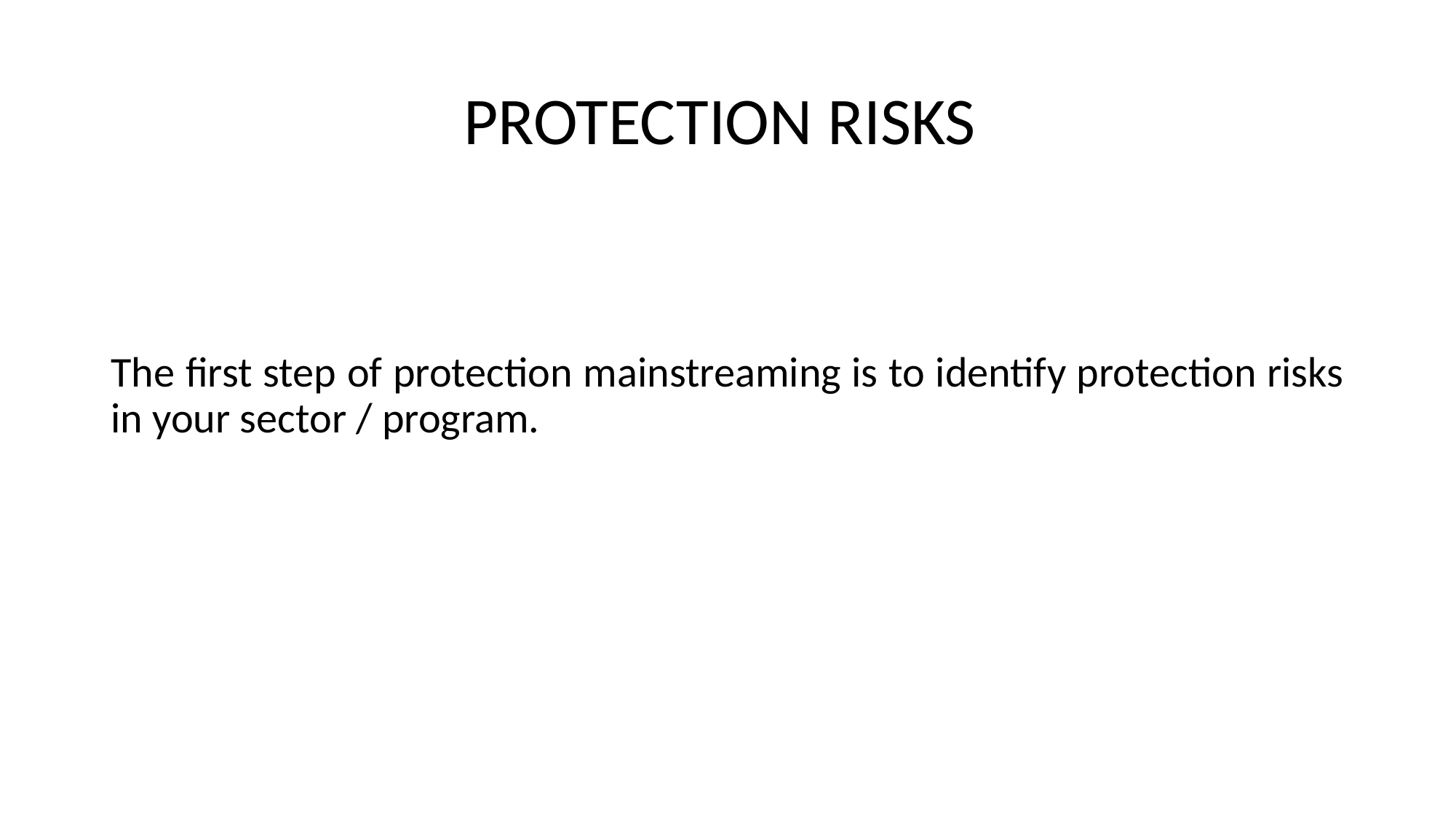

# PROTECTION RISKS

The first step of protection mainstreaming is to identify protection risks in your sector / program.